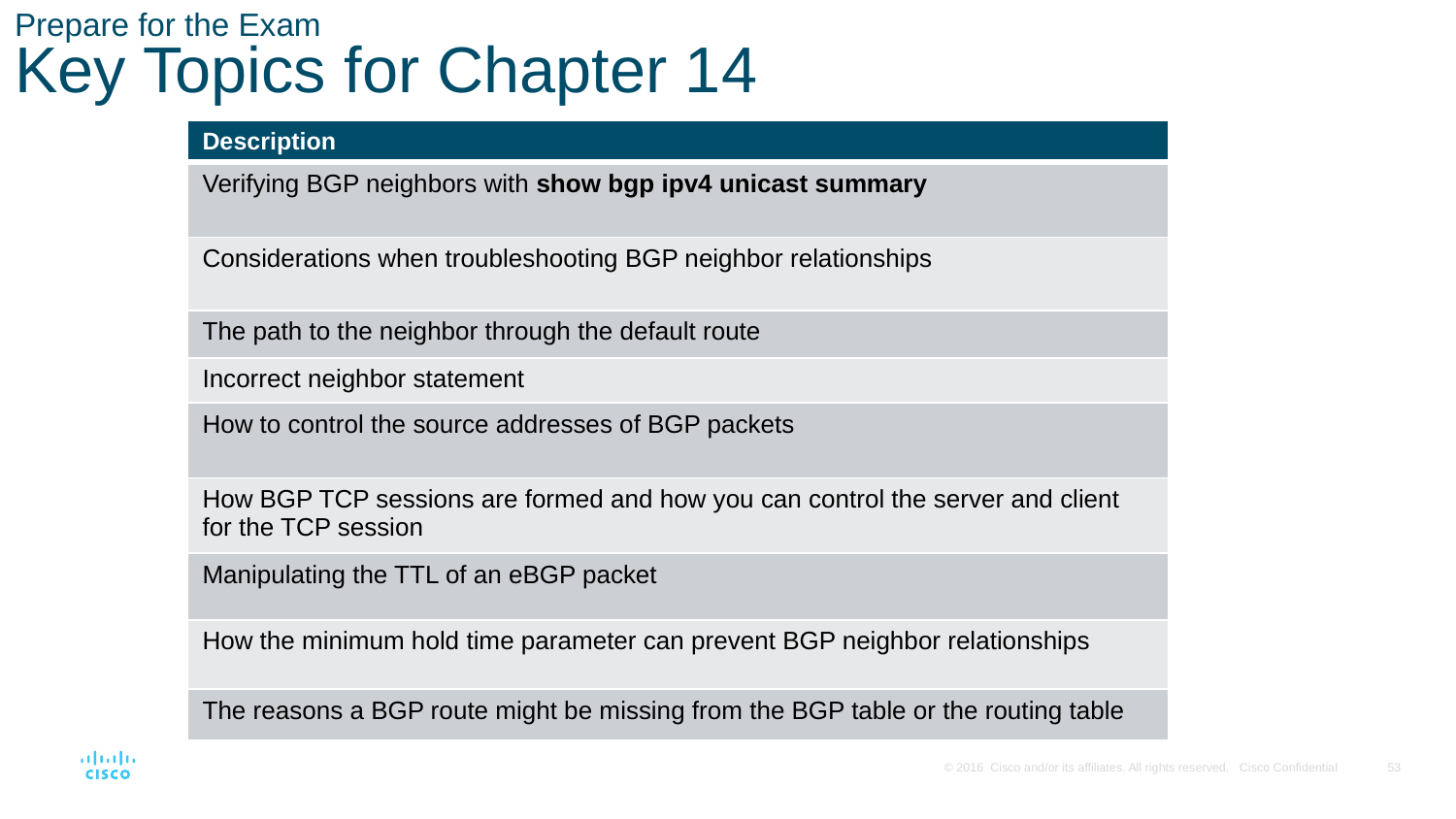

# Prepare for the Exam Key Topics for Chapter 14
| Description |
| --- |
| Verifying BGP neighbors with show bgp ipv4 unicast summary |
| Considerations when troubleshooting BGP neighbor relationships |
| The path to the neighbor through the default route |
| Incorrect neighbor statement |
| How to control the source addresses of BGP packets |
| How BGP TCP sessions are formed and how you can control the server and client for the TCP session |
| Manipulating the TTL of an eBGP packet |
| How the minimum hold time parameter can prevent BGP neighbor relationships |
| The reasons a BGP route might be missing from the BGP table or the routing table |